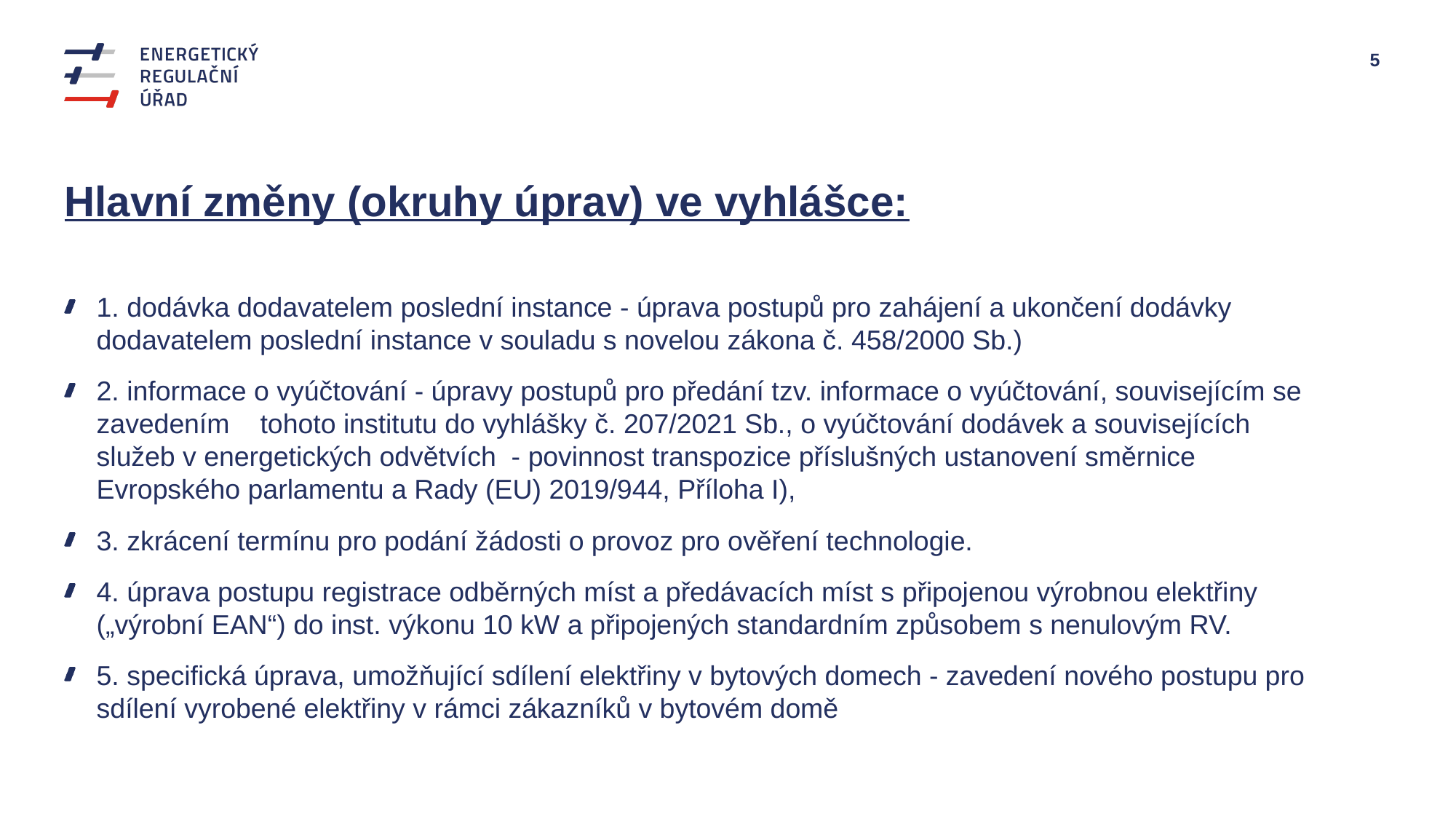

Hlavní změny (okruhy úprav) ve vyhlášce:

1. dodávka dodavatelem poslední instance - úprava postupů pro zahájení a ukončení dodávky dodavatelem poslední instance v souladu s novelou zákona č. 458/2000 Sb.)
2. informace o vyúčtování - úpravy postupů pro předání tzv. informace o vyúčtování, souvisejícím se zavedením    tohoto institutu do vyhlášky č. 207/2021 Sb., o vyúčtování dodávek a souvisejících služeb v energetických odvětvích  - povinnost transpozice příslušných ustanovení směrnice Evropského parlamentu a Rady (EU) 2019/944, Příloha I),
3. zkrácení termínu pro podání žádosti o provoz pro ověření technologie.
4. úprava postupu registrace odběrných míst a předávacích míst s připojenou výrobnou elektřiny („výrobní EAN“) do inst. výkonu 10 kW a připojených standardním způsobem s nenulovým RV.
5. specifická úprava, umožňující sdílení elektřiny v bytových domech - zavedení nového postupu pro sdílení vyrobené elektřiny v rámci zákazníků v bytovém domě